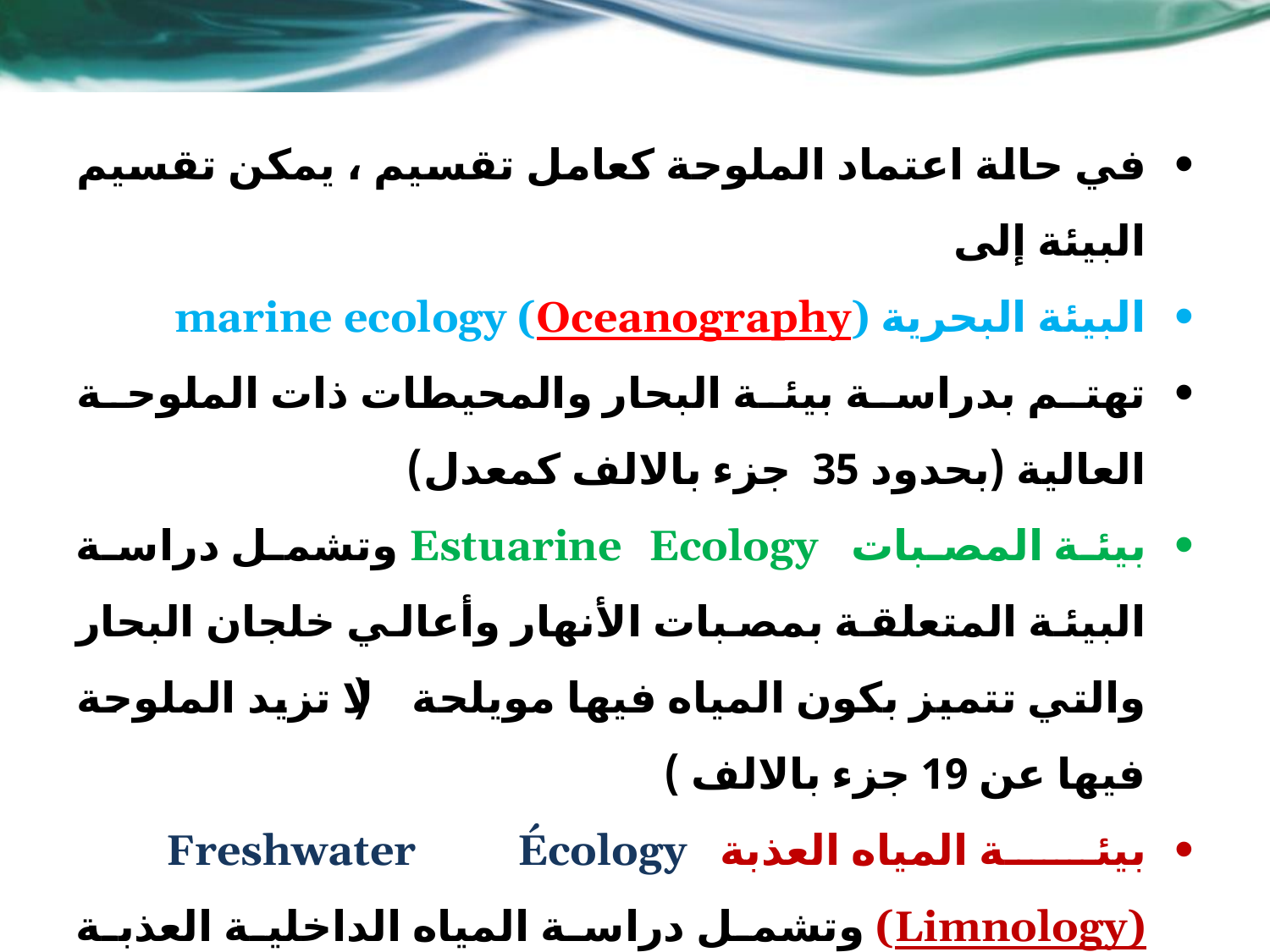

في حالة اعتماد الملوحة كعامل تقسيم ، يمكن تقسيم البيئة إلى
البيئة البحرية marine ecology (Oceanography)
تهتم بدراسة بيئة البحار والمحيطات ذات الملوحة العالية (بحدود 35  جزء بالالف كمعدل)
بيئة المصبات   Estuarine Ecology وتشمل دراسة البيئة المتعلقة بمصبات الأنهار وأعالي خلجان البحار والتي تتميز بكون المياه فيها مويلحة ( لا تزيد الملوحة فيها عن 19 جزء بالالف )
بيئة المياه العذبة   Freshwater Écology (Limnology) وتشمل دراسة المياه الداخلية العذبة كالأنهار والبحيرات التي تتميز بعذوبة مياهها ( لا تزيد الملوحة عن 0.5  جزء بالألف ) .